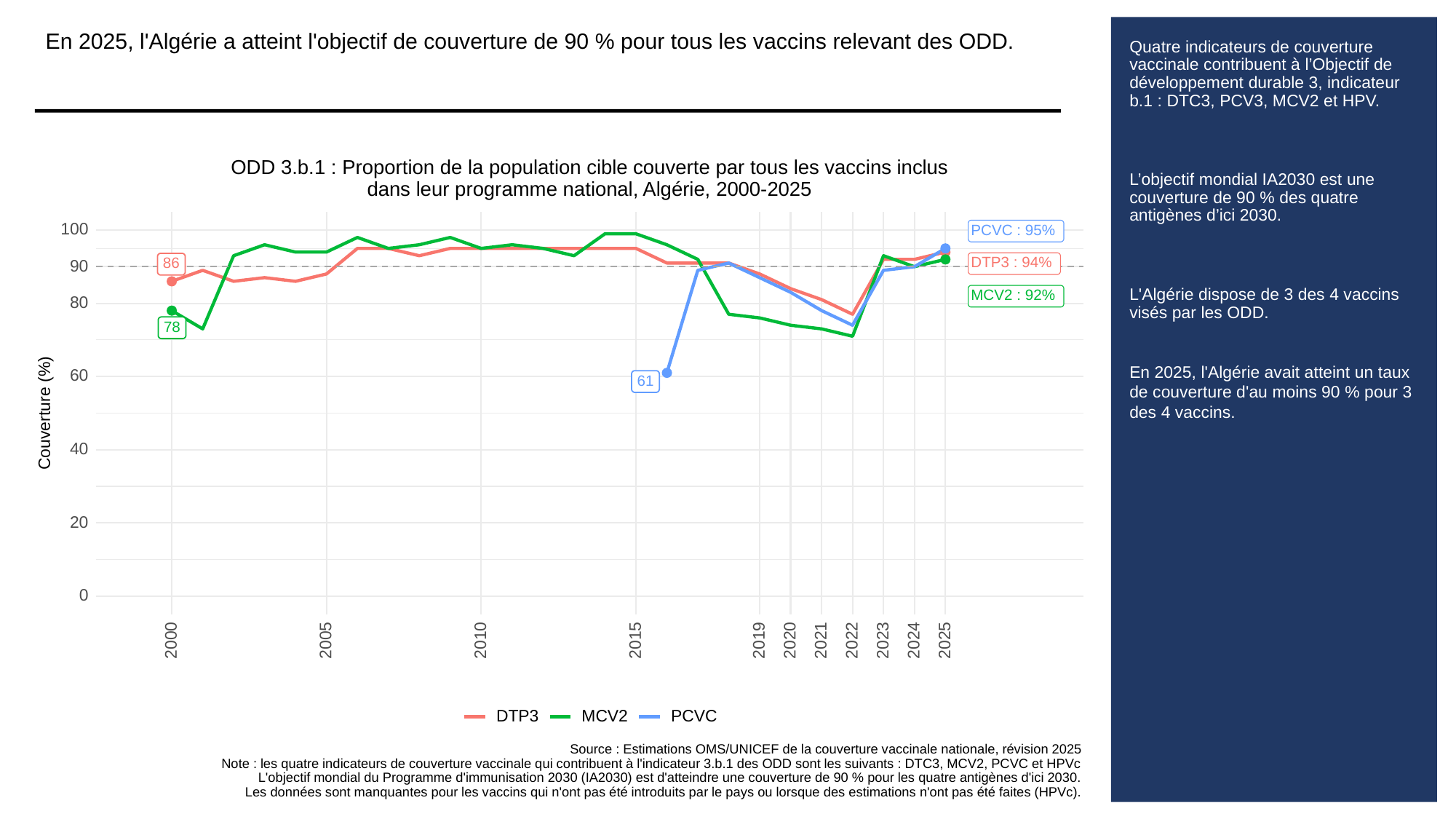

En 2025, l'Algérie a atteint l'objectif de couverture de 90 % pour tous les vaccins relevant des ODD.
# Quatre indicateurs de couverture vaccinale contribuent à l’Objectif de développement durable 3, indicateur b.1 : DTC3, PCV3, MCV2 et HPV.

L’objectif mondial IA2030 est une couverture de 90 % des quatre antigènes d’ici 2030.

L'Algérie dispose de 3 des 4 vaccins visés par les ODD.

En 2025, l'Algérie avait atteint un taux de couverture d'au moins 90 % pour 3 des 4 vaccins.

ODD 3.b.1 : Proportion de la population cible couverte par tous les vaccins inclus
dans leur programme national, Algérie, 2000-2025

100
PCVC : 95%

DTP3 : 94%
86

90

MCV2 : 92%
80

78

60

61

Couverture (%)

40

20

0

2023
2000
2005
2010
2015
2019
2020
2021
2022
2024
2025
MCV2
PCVC
DTP3

Source : Estimations OMS/UNICEF de la couverture vaccinale nationale, révision 2025
Note : les quatre indicateurs de couverture vaccinale qui contribuent à l'indicateur 3.b.1 des ODD sont les suivants : DTC3, MCV2, PCVC et HPVc
L'objectif mondial du Programme d'immunisation 2030 (IA2030) est d'atteindre une couverture de 90 % pour les quatre antigènes d'ici 2030.
Les données sont manquantes pour les vaccins qui n'ont pas été introduits par le pays ou lorsque des estimations n'ont pas été faites (HPVc).